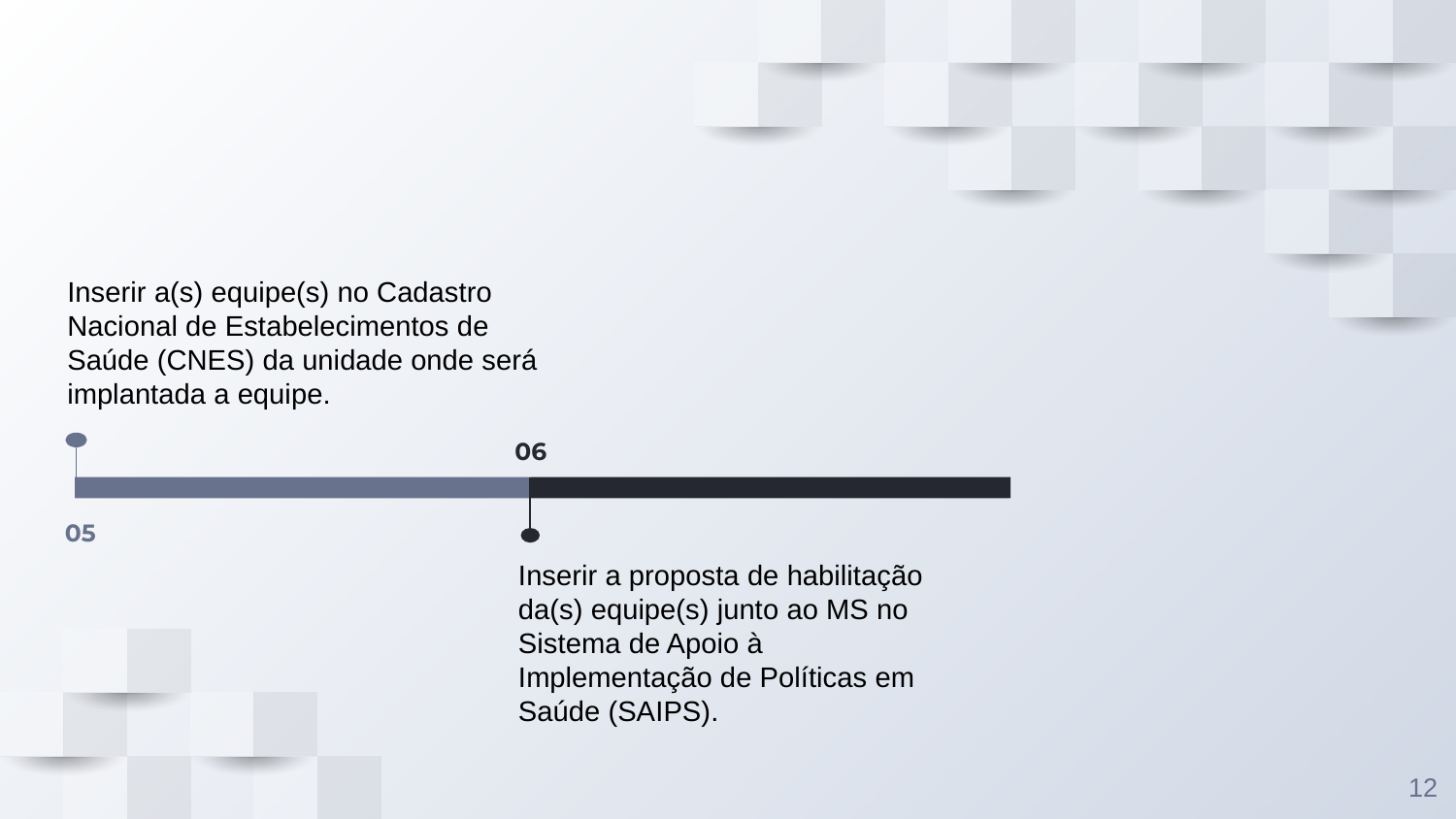

Inserir a(s) equipe(s) no Cadastro Nacional de Estabelecimentos de Saúde (CNES) da unidade onde será implantada a equipe.

05

06

Inserir a proposta de habilitação da(s) equipe(s) junto ao MS no Sistema de Apoio à Implementação de Políticas em Saúde (SAIPS).

12